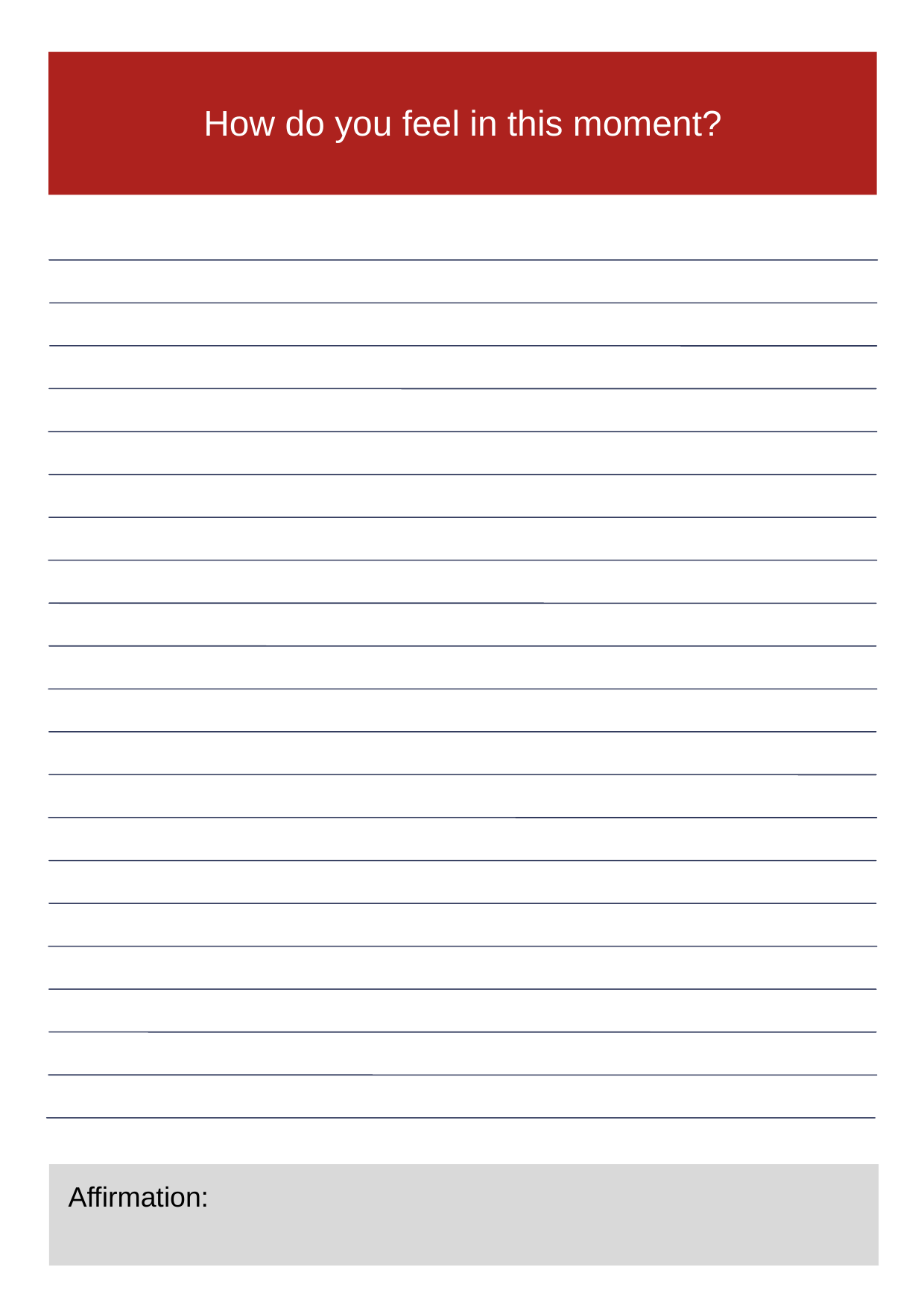

How do you feel in this moment?

Affirmation: